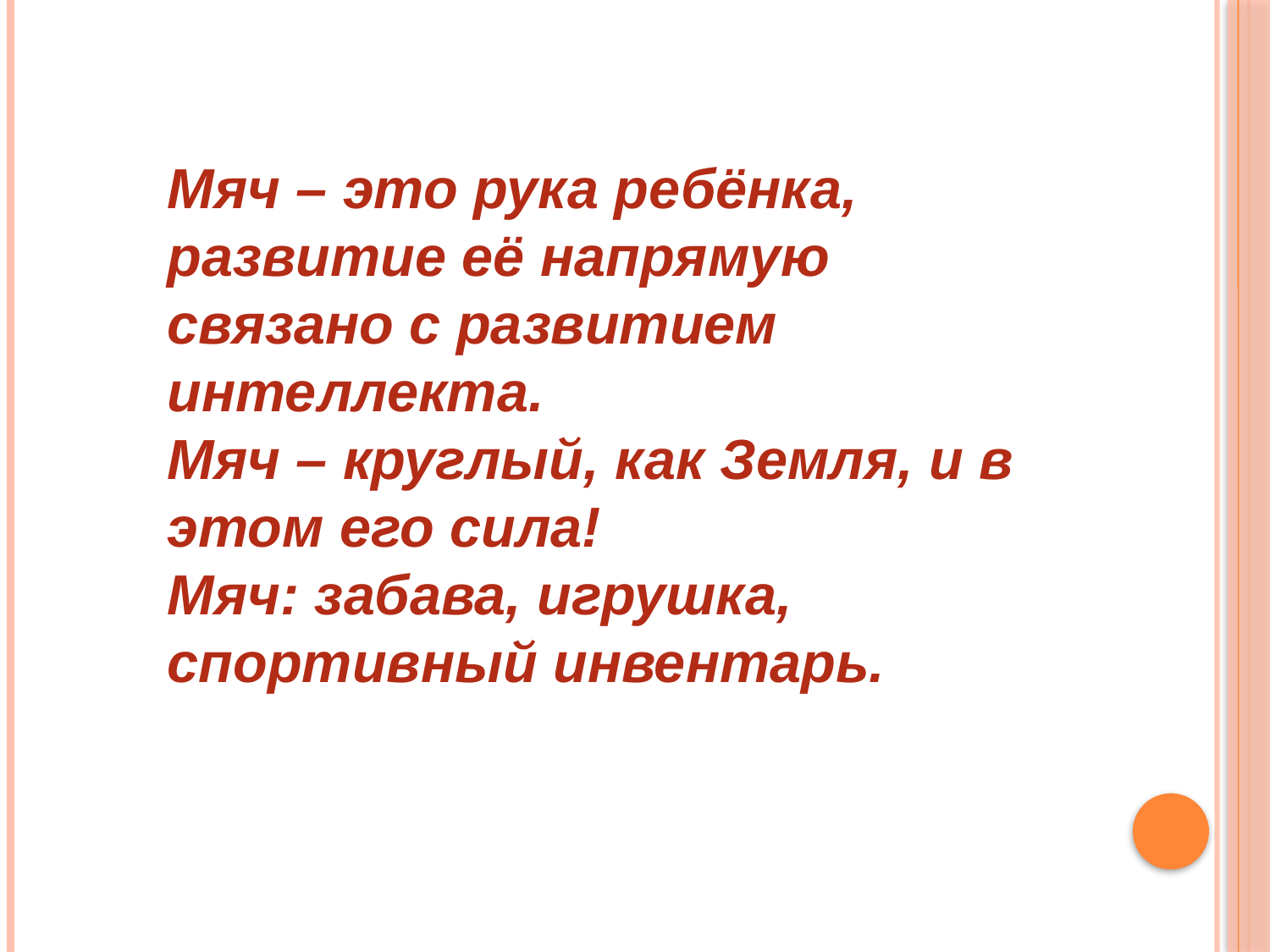

Мяч – это рука ребёнка, развитие её напрямую 
связано с развитием интеллекта.
Мяч – круглый, как Земля, и в этом его сила!
Мяч: забава, игрушка, спортивный инвентарь.